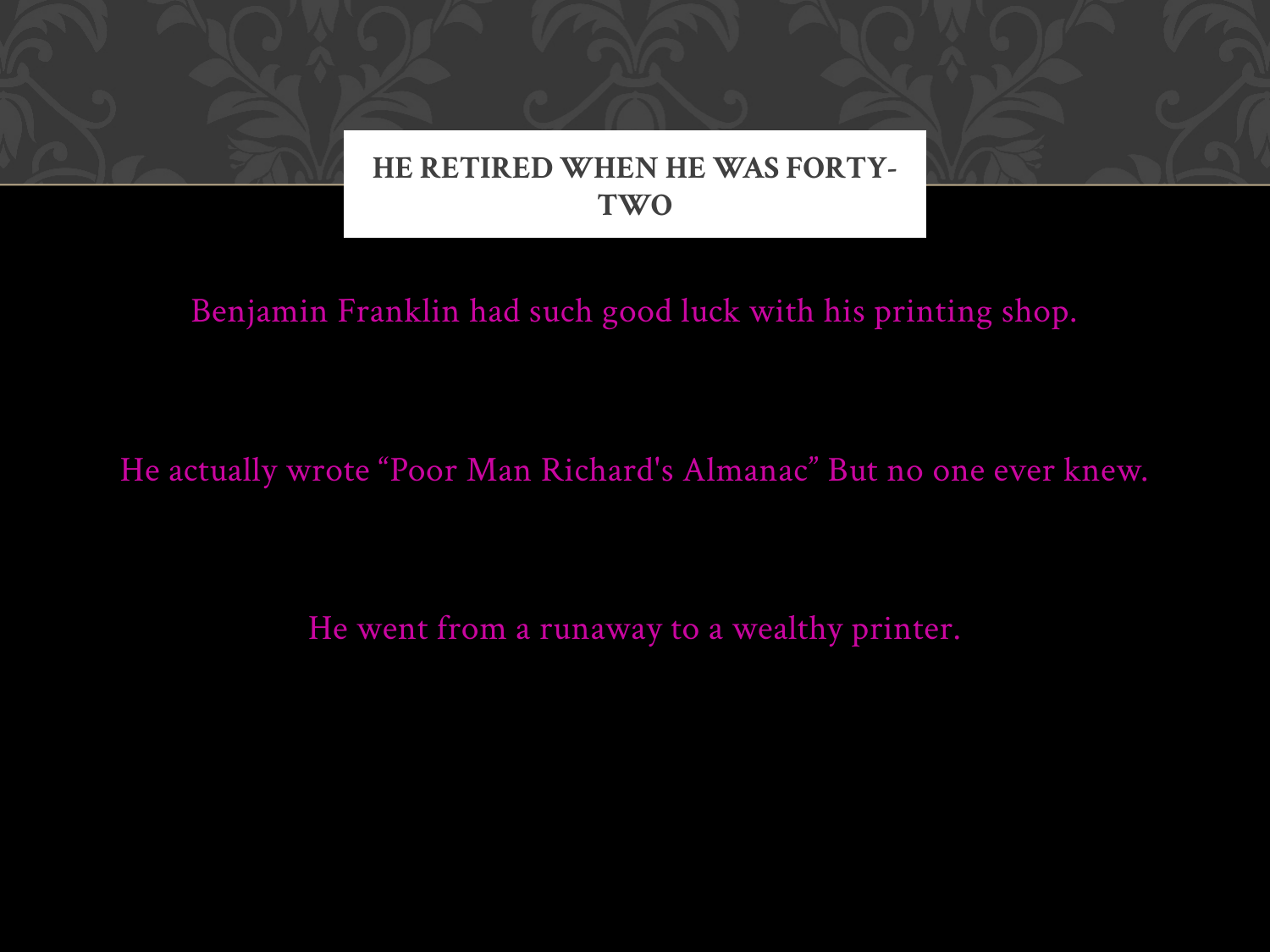

# He retired when he was forty-two
Benjamin Franklin had such good luck with his printing shop.

He actually wrote “Poor Man Richard's Almanac” But no one ever knew.

He went from a runaway to a wealthy printer.